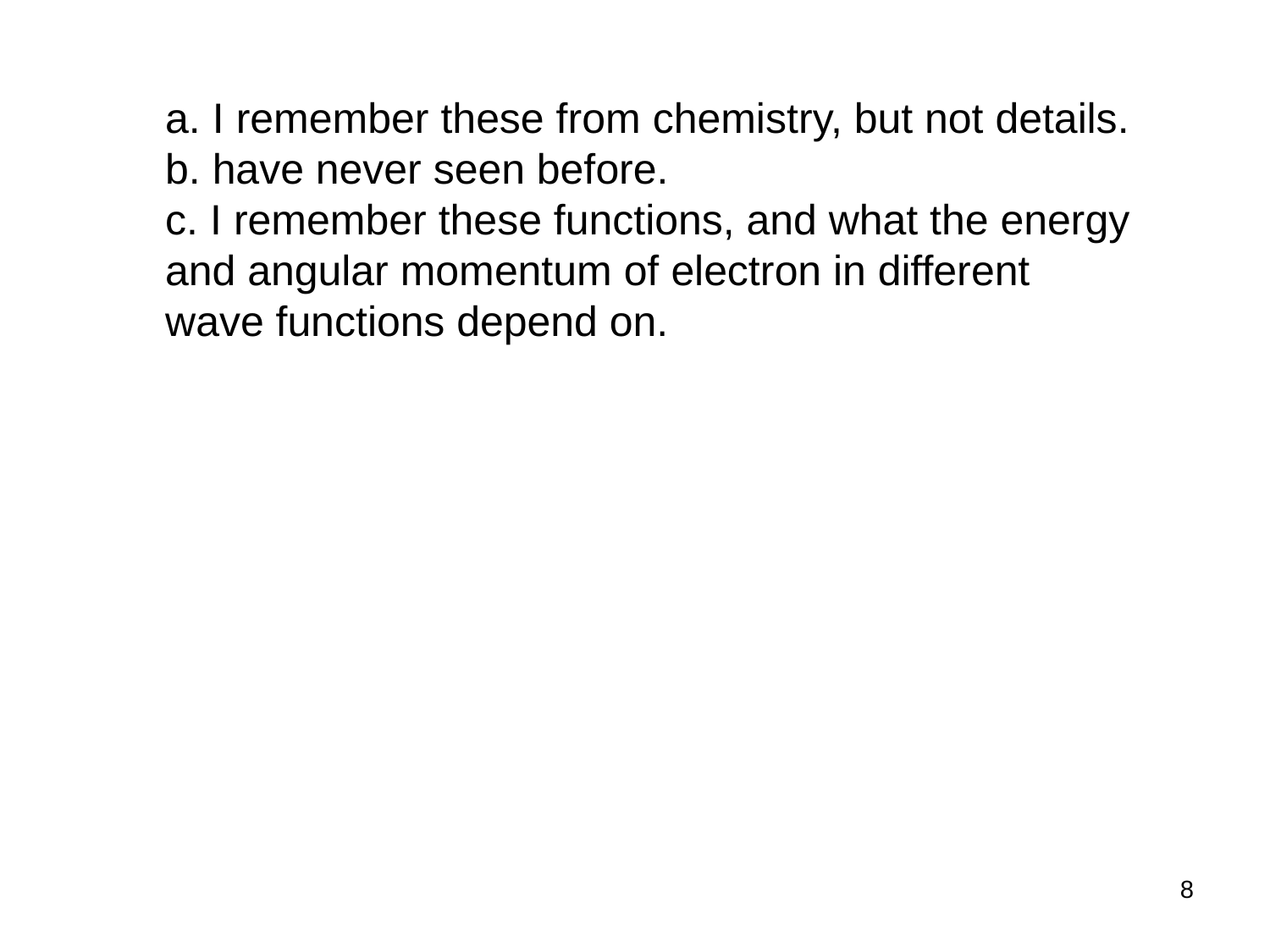

a. I remember these from chemistry, but not details.
b. have never seen before.
c. I remember these functions, and what the energy
and angular momentum of electron in different
wave functions depend on.
8